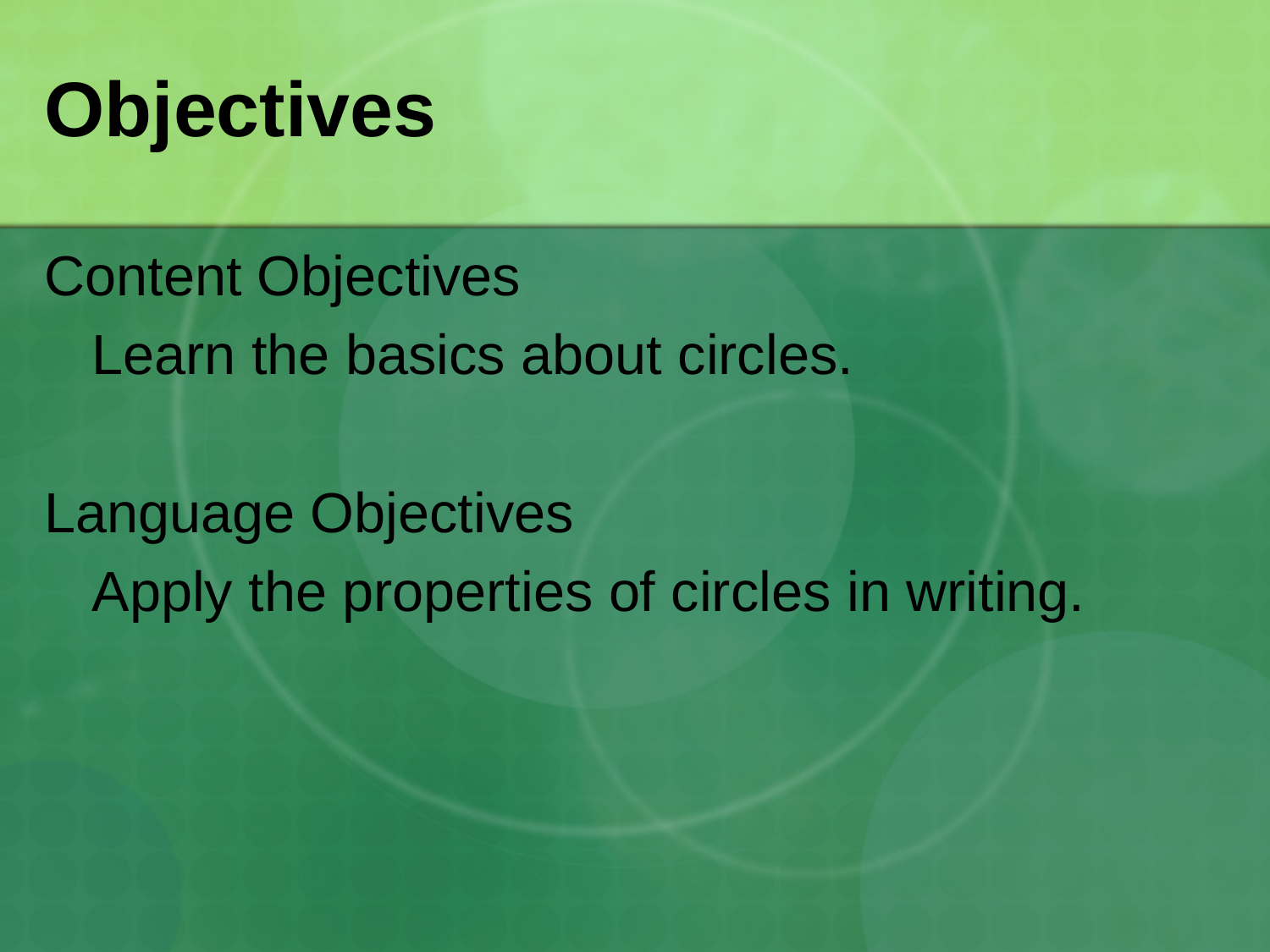

# Objectives
Content Objectives
	Learn the basics about circles.

Language Objectives
	Apply the properties of circles in writing.